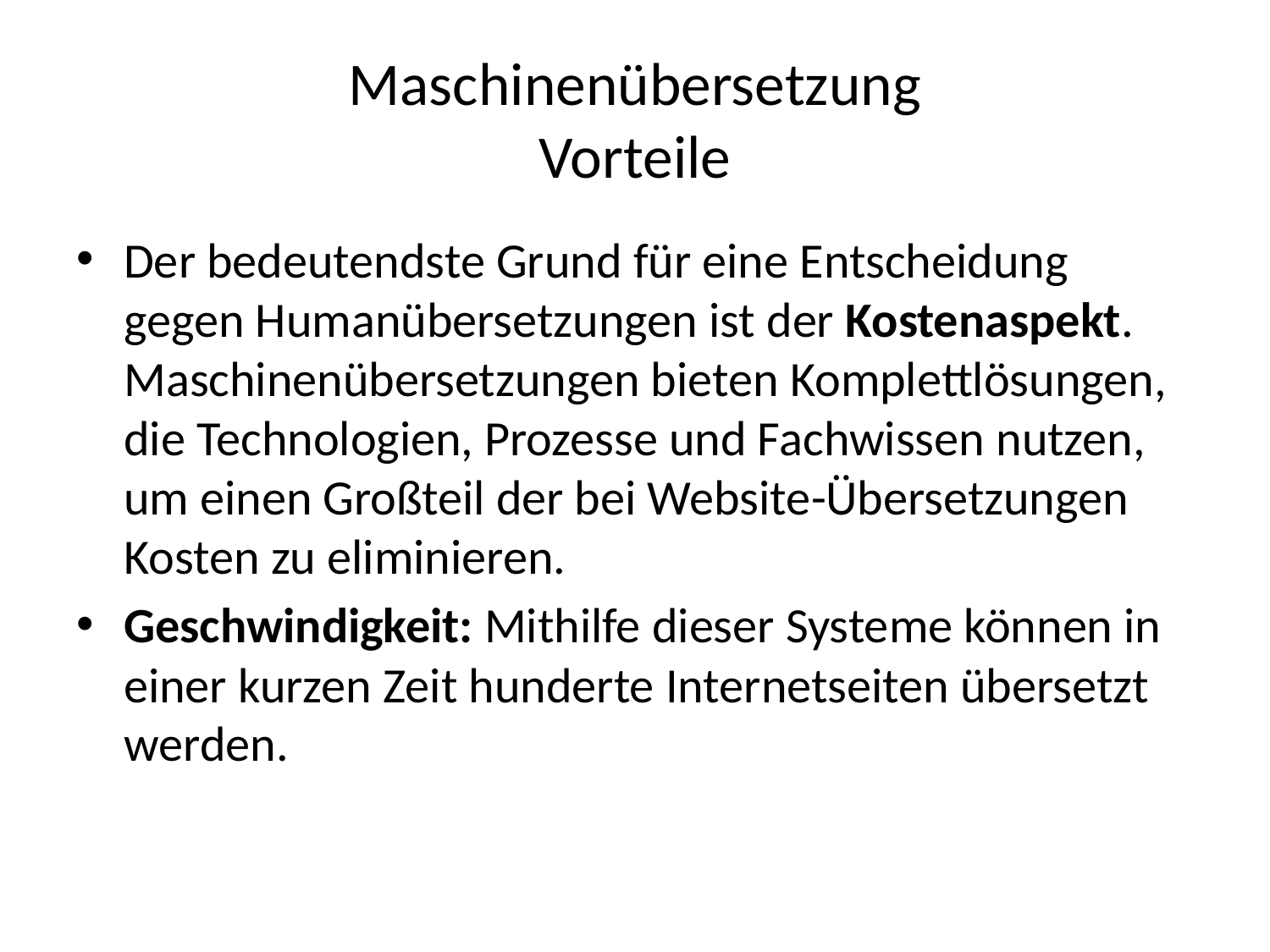

# Maschinenübersetzung Vorteile
Der bedeutendste Grund für eine Entscheidung gegen Humanübersetzungen ist der Kostenaspekt. Maschinenübersetzungen bieten Komplettlösungen, die Technologien, Prozesse und Fachwissen nutzen, um einen Großteil der bei Website-Übersetzungen Kosten zu eliminieren.
Geschwindigkeit: Mithilfe dieser Systeme können in einer kurzen Zeit hunderte Internetseiten übersetzt werden.